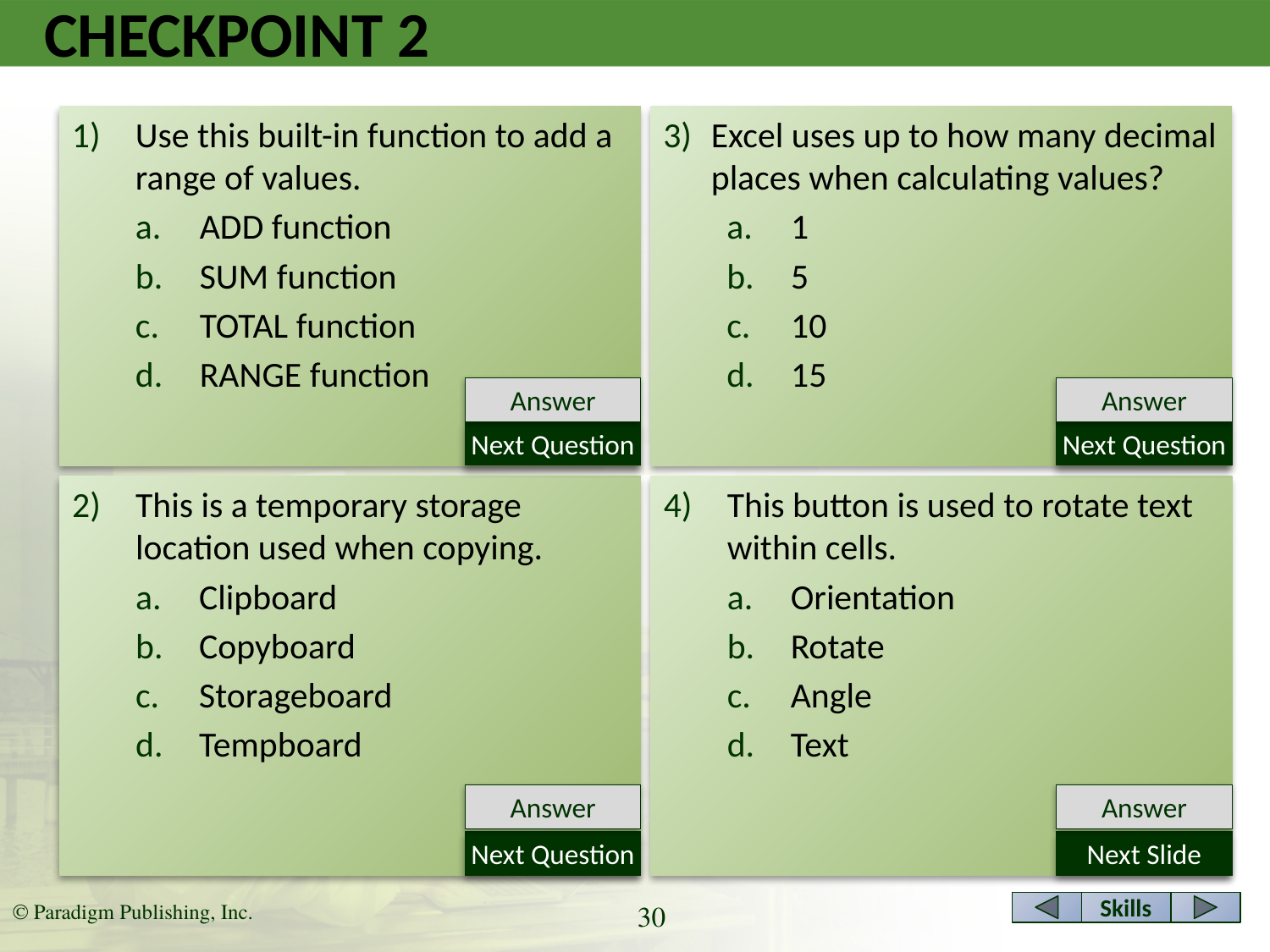

# CHECKPOINT 2
Use this built-in function to add a range of values.
ADD function
SUM function
TOTAL function
RANGE function

Excel uses up to how many decimal places when calculating values?
1
5
10
15

Answer
Answer
Next Question
Next Question
This is a temporary storage location used when copying.
Clipboard
Copyboard
Storageboard
Tempboard
This button is used to rotate text within cells.
Orientation
Rotate
Angle
Text
Answer
Answer
Next Question
Next Slide